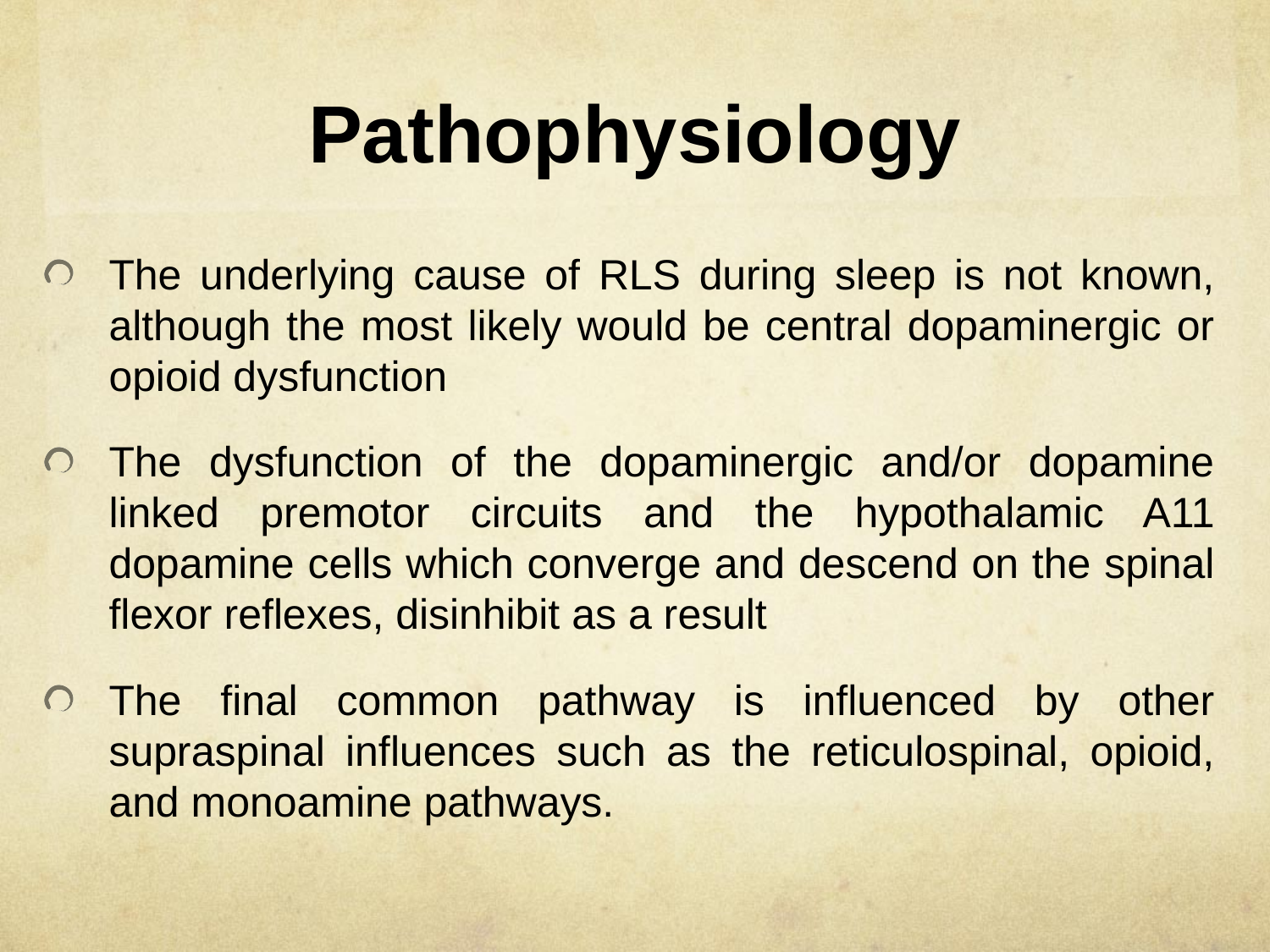

# Pathophysiology
The underlying cause of RLS during sleep is not known, although the most likely would be central dopaminergic or opioid dysfunction
The dysfunction of the dopaminergic and/or dopamine linked premotor circuits and the hypothalamic A11 dopamine cells which converge and descend on the spinal flexor reflexes, disinhibit as a result
The final common pathway is influenced by other supraspinal influences such as the reticulospinal, opioid, and monoamine pathways.